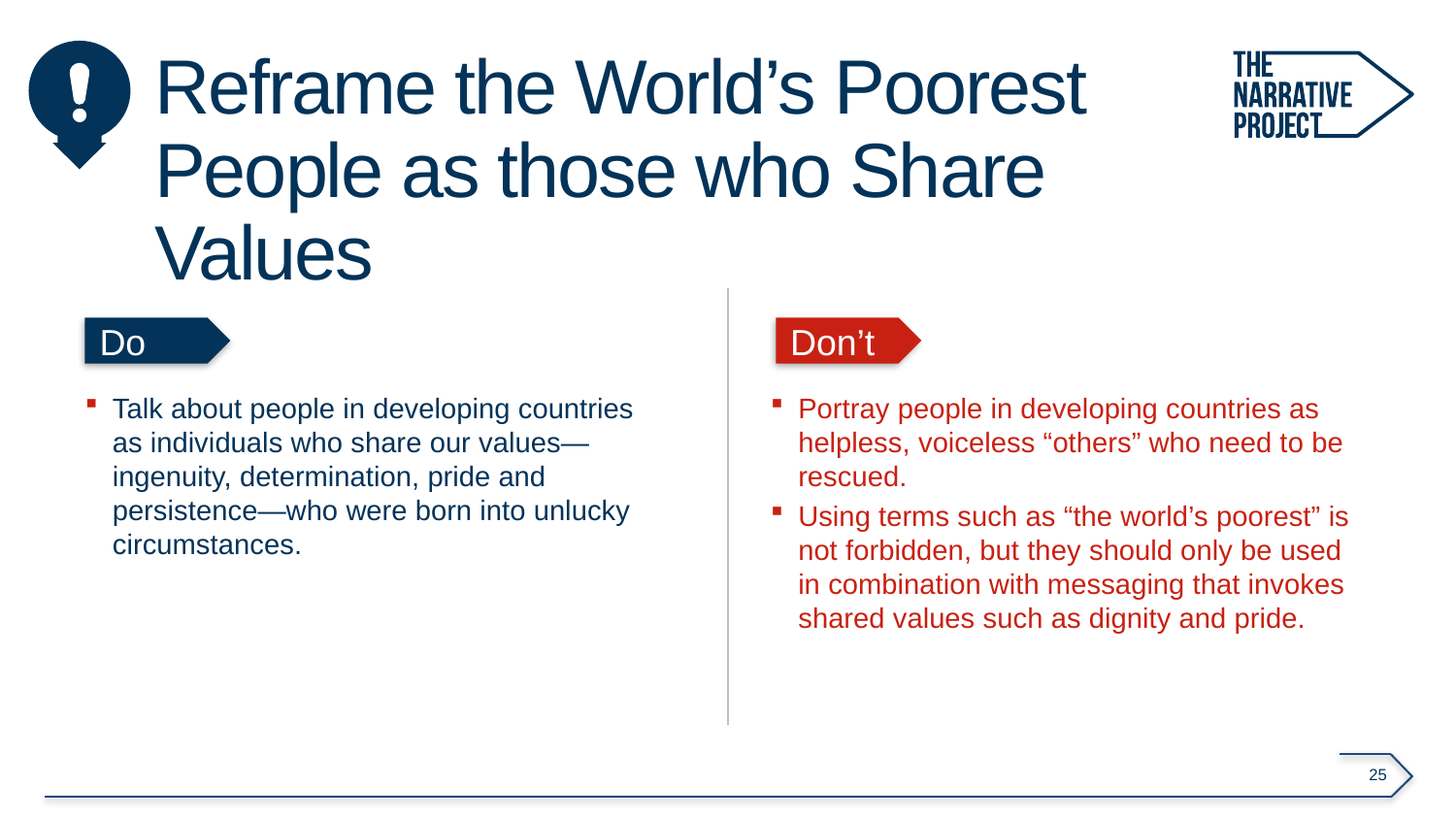

# Reframe the World’s Poorest People as those who Share Values
Do
Don’t
Talk about people in developing countries as individuals who share our values—ingenuity, determination, pride and persistence—who were born into unlucky circumstances.
Portray people in developing countries as helpless, voiceless “others” who need to be rescued.
Using terms such as “the world’s poorest” is not forbidden, but they should only be used in combination with messaging that invokes shared values such as dignity and pride.
25